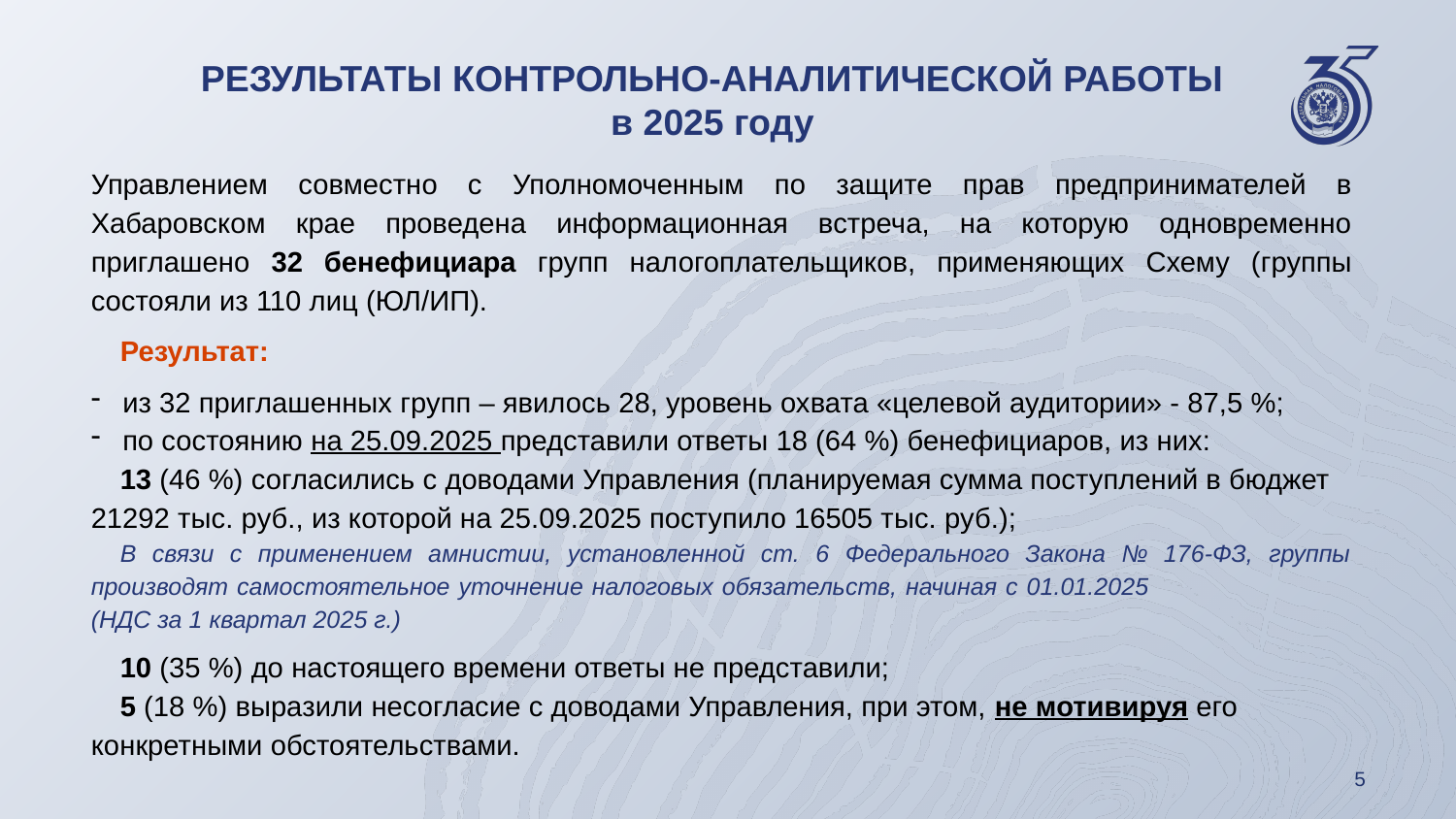

РЕЗУЛЬТАТЫ КОНТРОЛЬНО-АНАЛИТИЧЕСКОЙ РАБОТЫ
в 2025 году
Управлением совместно с Уполномоченным по защите прав предпринимателей в Хабаровском крае проведена информационная встреча, на которую одновременно приглашено 32 бенефициара групп налогоплательщиков, применяющих Схему (группы состояли из 110 лиц (ЮЛ/ИП).
Результат:
из 32 приглашенных групп – явилось 28, уровень охвата «целевой аудитории» - 87,5 %;
по состоянию на 25.09.2025 представили ответы 18 (64 %) бенефициаров, из них:
13 (46 %) согласились с доводами Управления (планируемая сумма поступлений в бюджет 21292 тыс. руб., из которой на 25.09.2025 поступило 16505 тыс. руб.);
В связи с применением амнистии, установленной ст. 6 Федерального Закона № 176-ФЗ, группы производят самостоятельное уточнение налоговых обязательств, начиная с 01.01.2025                        (НДС за 1 квартал 2025 г.)
10 (35 %) до настоящего времени ответы не представили;
5 (18 %) выразили несогласие с доводами Управления, при этом, не мотивируя его конкретными обстоятельствами.

5